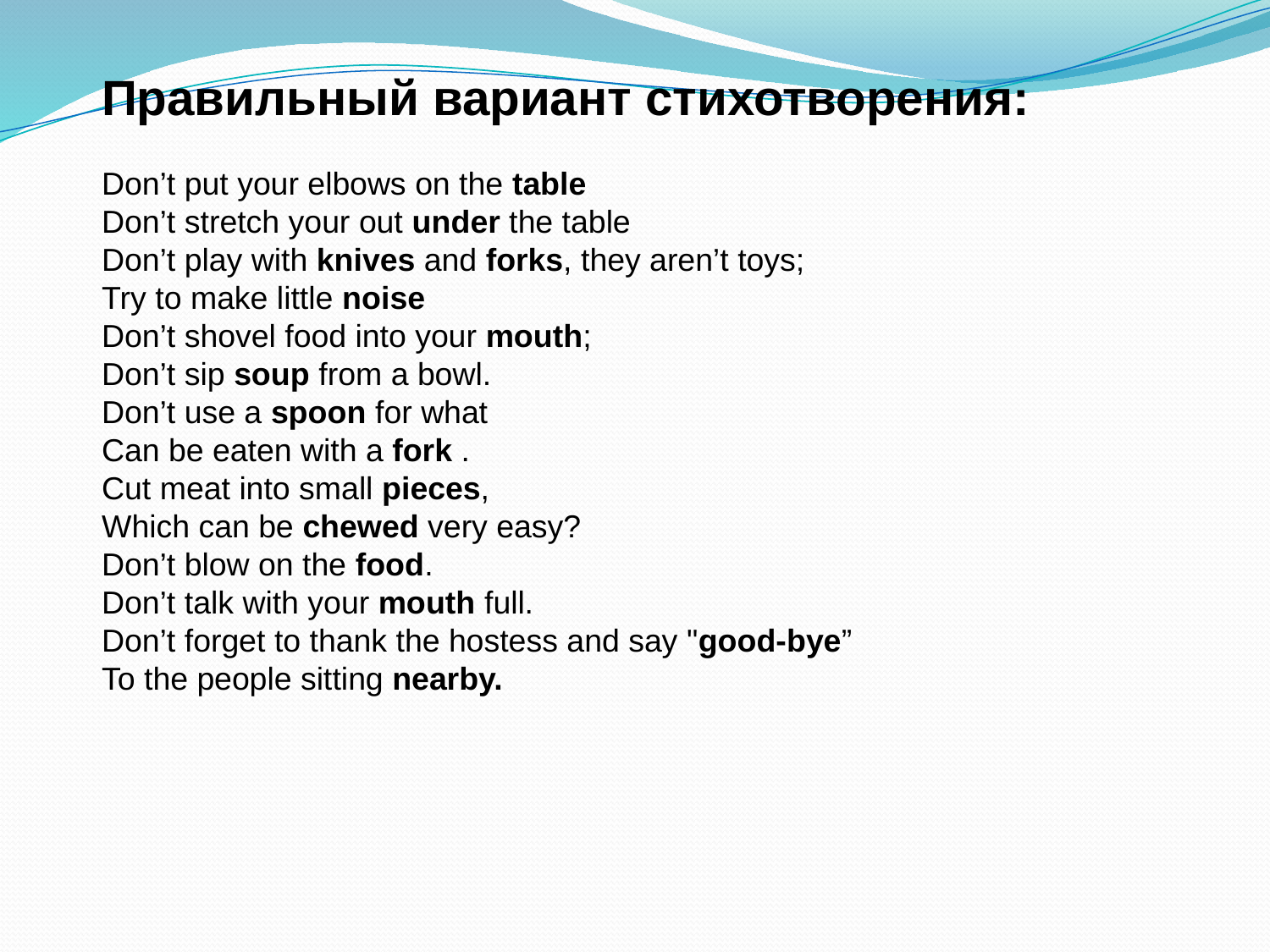

Правильный вариант стихотворения:
Don’t put your elbows on the table
Don’t stretch your out under the table
Don’t play with knives and forks, they aren’t toys;
Try to make little noise
Don’t shovel food into your mouth;
Don’t sip soup from a bowl.
Don’t use a spoon for what
Can be eaten with a fork .
Cut meat into small pieces,
Which can be chewed very easy?
Don’t blow on the food.
Don’t talk with your mouth full.
Don’t forget to thank the hostess and say "good-bye”
To the people sitting nearby.